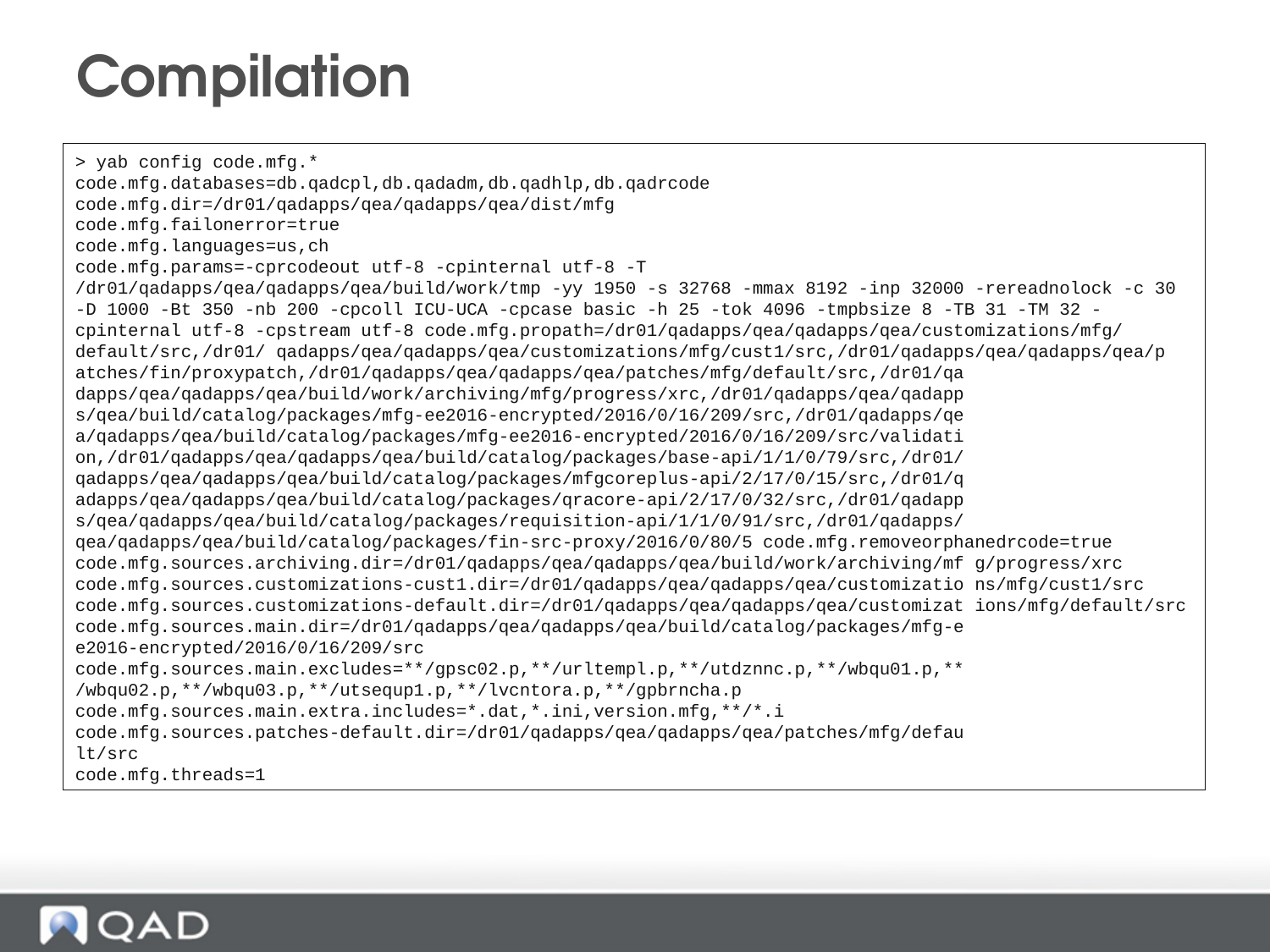

# Compilation
> yab config code.mfg.*
code.mfg.databases=db.qadcpl,db.qadadm,db.qadhlp,db.qadrcode code.mfg.dir=/dr01/qadapps/qea/qadapps/qea/dist/mfg
code.mfg.failonerror=true
code.mfg.languages=us,ch
code.mfg.params=-cprcodeout utf-8 -cpinternal utf-8 -T
/dr01/qadapps/qea/qadapps/qea/build/work/tmp -yy 1950 -s 32768 -mmax 8192 -inp 32000 -rereadnolock -c 30 -D 1000 -Bt 350 -nb 200 -cpcoll ICU-UCA -cpcase basic -h 25 -tok 4096 -tmpbsize 8 -TB 31 -TM 32 -cpinternal utf-8 -cpstream utf-8 code.mfg.propath=/dr01/qadapps/qea/qadapps/qea/customizations/mfg/default/src,/dr01/ qadapps/qea/qadapps/qea/customizations/mfg/cust1/src,/dr01/qadapps/qea/qadapps/qea/p atches/fin/proxypatch,/dr01/qadapps/qea/qadapps/qea/patches/mfg/default/src,/dr01/qa dapps/qea/qadapps/qea/build/work/archiving/mfg/progress/xrc,/dr01/qadapps/qea/qadapp s/qea/build/catalog/packages/mfg-ee2016-encrypted/2016/0/16/209/src,/dr01/qadapps/qe a/qadapps/qea/build/catalog/packages/mfg-ee2016-encrypted/2016/0/16/209/src/validati on,/dr01/qadapps/qea/qadapps/qea/build/catalog/packages/base-api/1/1/0/79/src,/dr01/ qadapps/qea/qadapps/qea/build/catalog/packages/mfgcoreplus-api/2/17/0/15/src,/dr01/q adapps/qea/qadapps/qea/build/catalog/packages/qracore-api/2/17/0/32/src,/dr01/qadapp s/qea/qadapps/qea/build/catalog/packages/requisition-api/1/1/0/91/src,/dr01/qadapps/ qea/qadapps/qea/build/catalog/packages/fin-src-proxy/2016/0/80/5 code.mfg.removeorphanedrcode=true code.mfg.sources.archiving.dir=/dr01/qadapps/qea/qadapps/qea/build/work/archiving/mf g/progress/xrc code.mfg.sources.customizations-cust1.dir=/dr01/qadapps/qea/qadapps/qea/customizatio ns/mfg/cust1/src code.mfg.sources.customizations-default.dir=/dr01/qadapps/qea/qadapps/qea/customizat ions/mfg/default/src code.mfg.sources.main.dir=/dr01/qadapps/qea/qadapps/qea/build/catalog/packages/mfg-e e2016-encrypted/2016/0/16/209/src code.mfg.sources.main.excludes=**/gpsc02.p,**/urltempl.p,**/utdznnc.p,**/wbqu01.p,** /wbqu02.p,**/wbqu03.p,**/utsequp1.p,**/lvcntora.p,**/gpbrncha.p code.mfg.sources.main.extra.includes=*.dat,*.ini,version.mfg,**/*.i
code.mfg.sources.patches-default.dir=/dr01/qadapps/qea/qadapps/qea/patches/mfg/defau
lt/src
code.mfg.threads=1